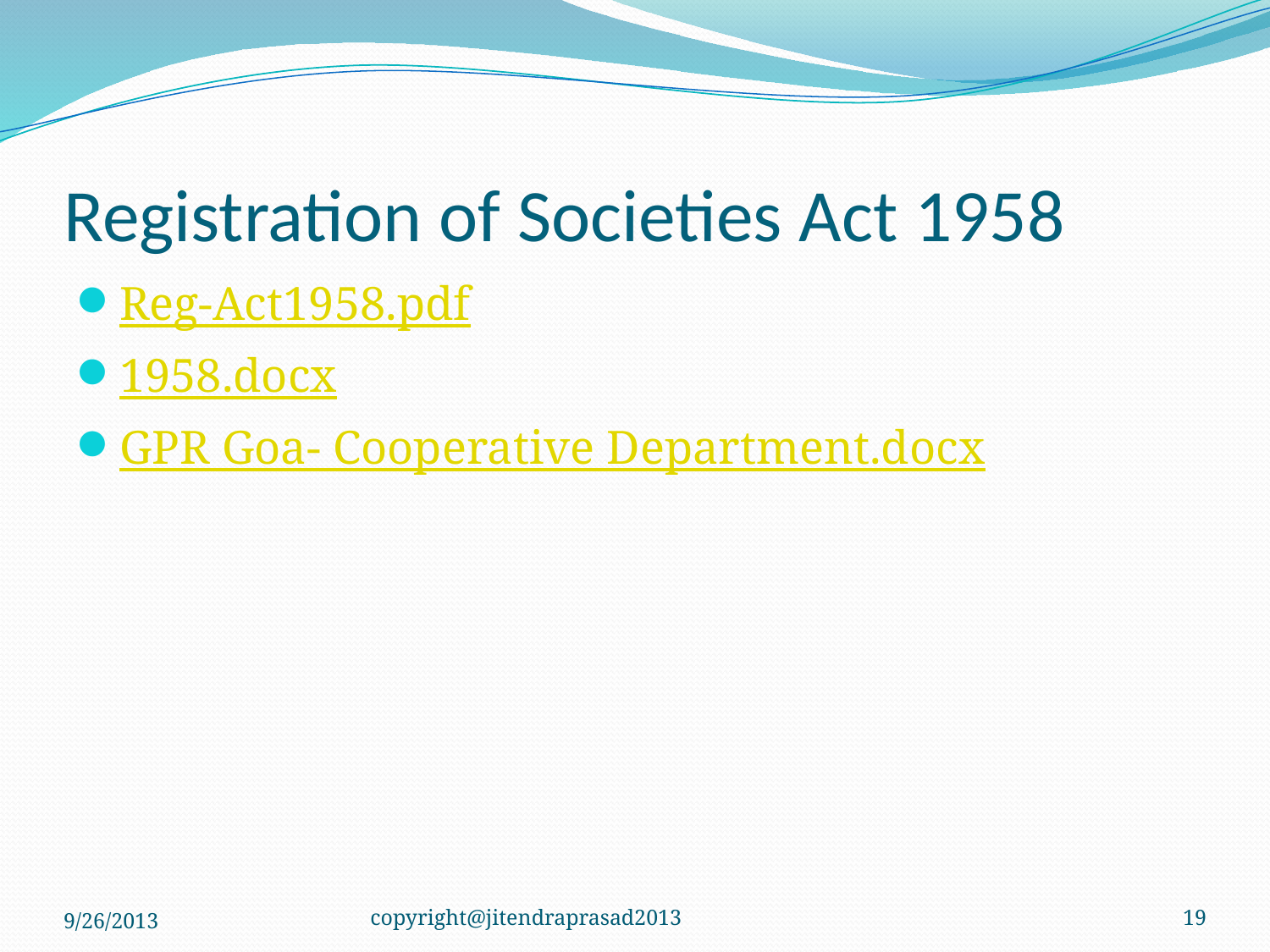

# Registration of Societies Act 1958
Reg-Act1958.pdf
1958.docx
GPR Goa- Cooperative Department.docx
9/26/2013
copyright@jitendraprasad2013
19